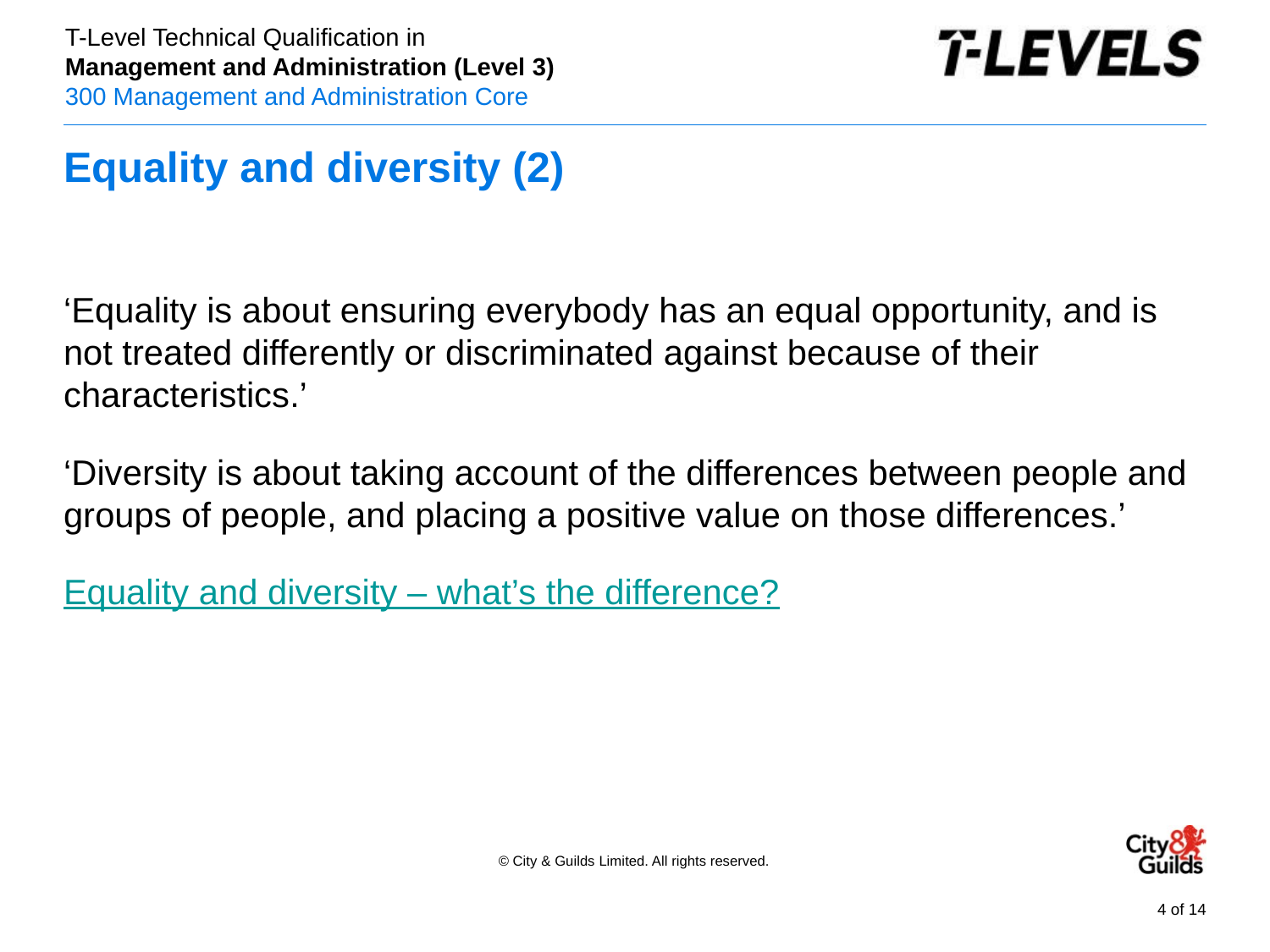

# Equality and diversity (2)

‘Equality is about ensuring everybody has an equal opportunity, and is not treated differently or discriminated against because of their characteristics.’
‘Diversity is about taking account of the differences between people and groups of people, and placing a positive value on those differences.’
Equality and diversity – what’s the difference?